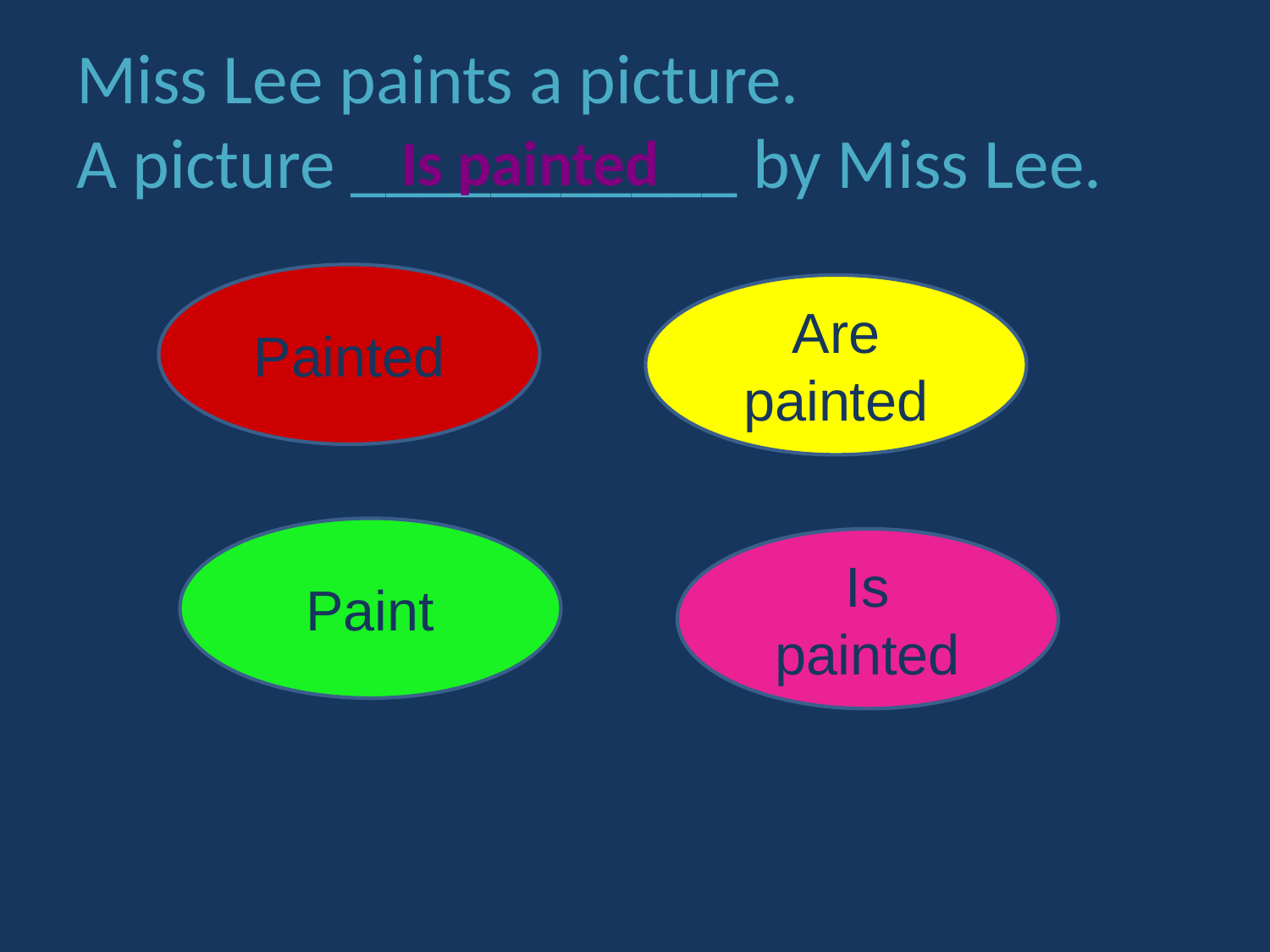

# Miss Lee paints a picture. A picture ___________ by Miss Lee.
Is painted

Painted

Are painted
Paint
Is painted